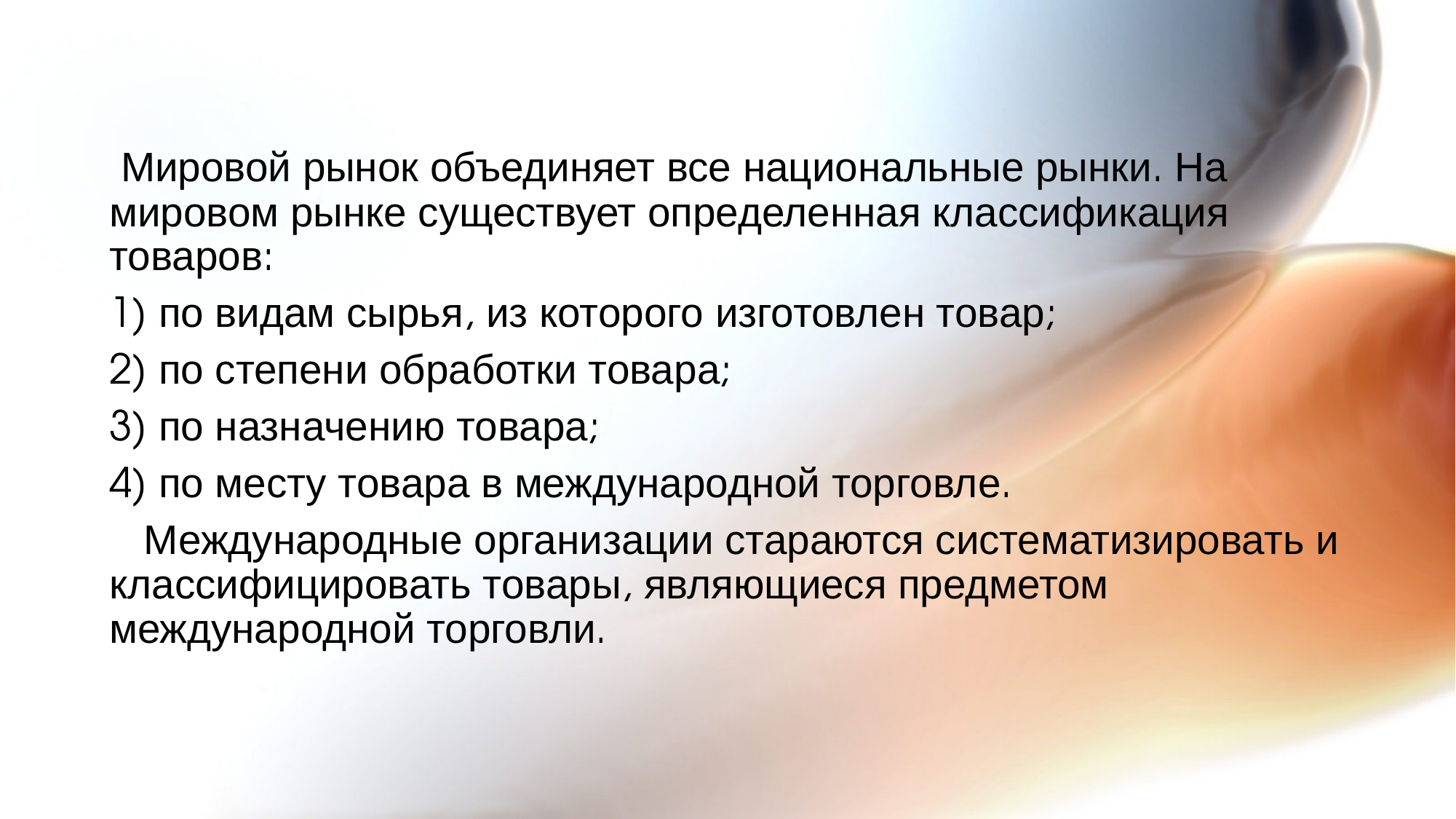

Мировой рынок объединяет все национальные рынки. На мировом рынке существует определенная классификация товаров:
1) по видам сырья, из которого изготовлен товар;
2) по степени обработки товара;
3) по назначению товара;
4) по месту товара в международной торговле.
   Международные организации стараются систематизировать и классифицировать товары, являющиеся предметом международной торговли.